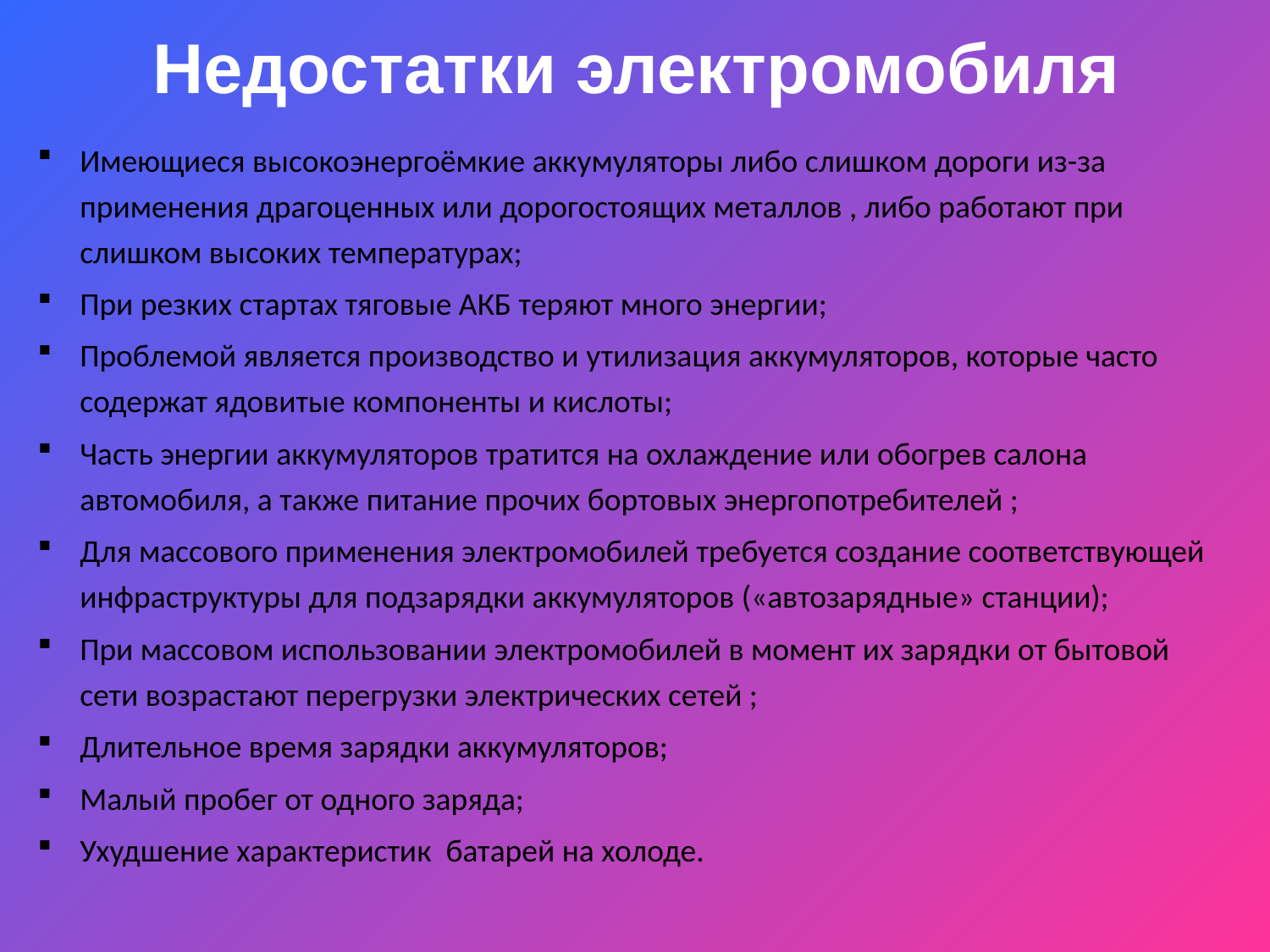

# Недостатки электромобиля
Имеющиеся высокоэнергоёмкие аккумуляторы либо слишком дороги из-за применения драгоценных или дорогостоящих металлов , либо работают при слишком высоких температурах;
При резких стартах тяговые АКБ теряют много энергии;
Проблемой является производство и утилизация аккумуляторов, которые часто содержат ядовитые компоненты и кислоты;
Часть энергии аккумуляторов тратится на охлаждение или обогрев салона автомобиля, а также питание прочих бортовых энергопотребителей ;
Для массового применения электромобилей требуется создание соответствующей инфраструктуры для подзарядки аккумуляторов («автозарядные» станции);
При массовом использовании электромобилей в момент их зарядки от бытовой сети возрастают перегрузки электрических сетей ;
Длительное время зарядки аккумуляторов;
Малый пробег от одного заряда;
Ухудшение характеристик  батарей на холоде.